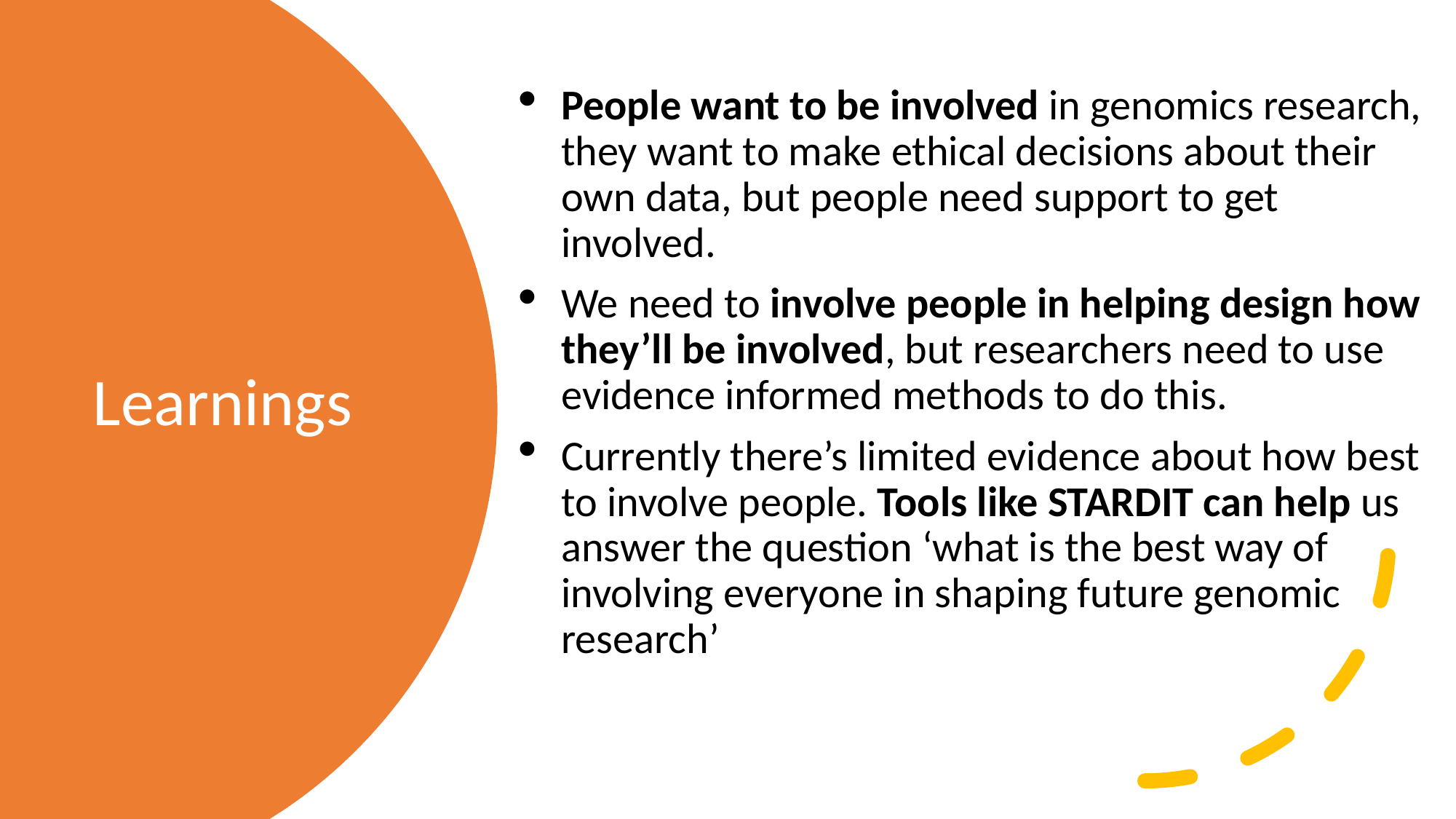

People want to be involved in genomics research, they want to make ethical decisions about their own data, but people need support to get involved.
We need to involve people in helping design how they’ll be involved, but researchers need to use evidence informed methods to do this.
Currently there’s limited evidence about how best to involve people. Tools like STARDIT can help us answer the question ‘what is the best way of involving everyone in shaping future genomic research’

# Learnings